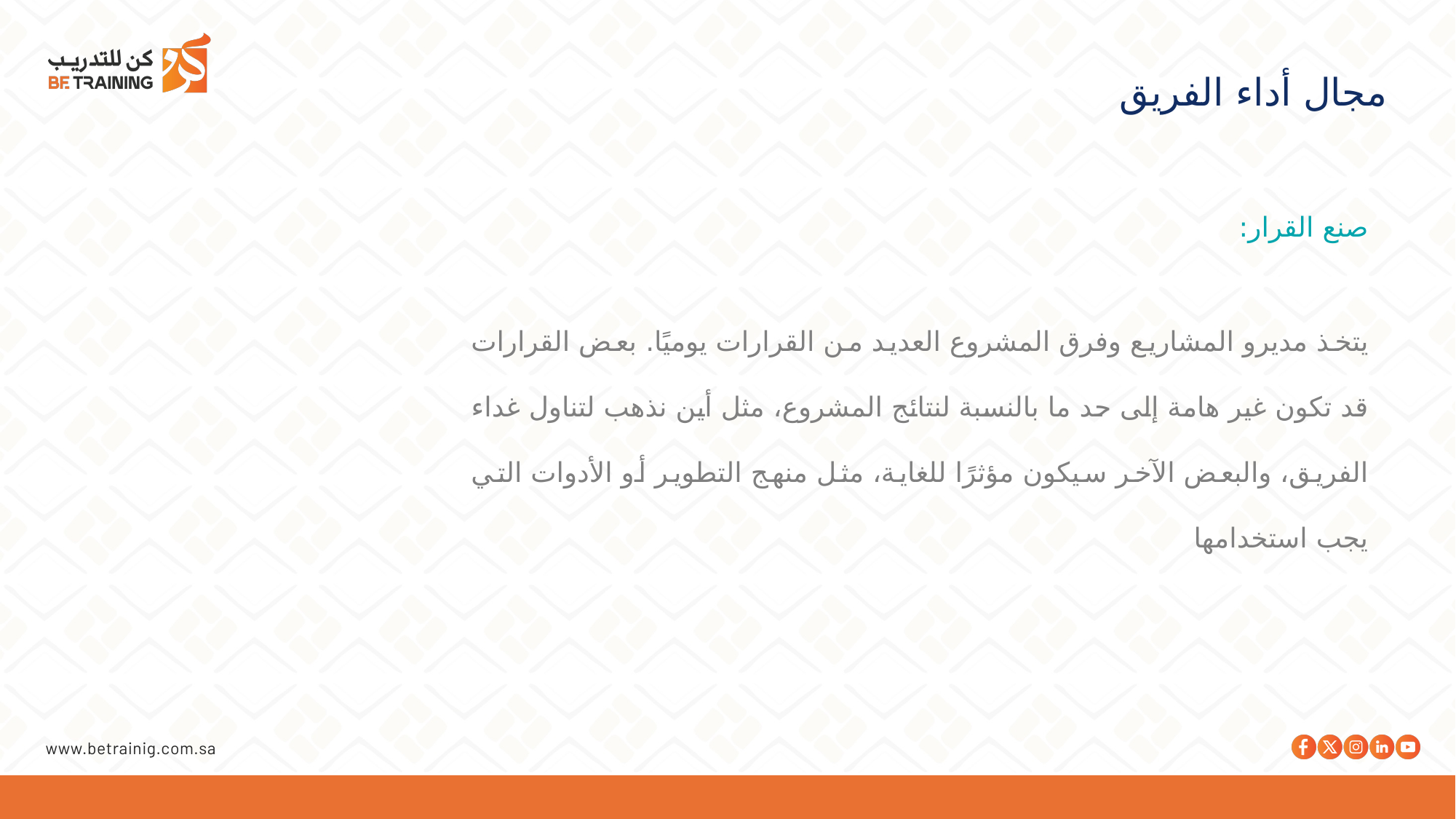

مجال أداء الفريق
صنع القرار:

يتخذ مديرو المشاريع وفرق المشروع العديد من القرارات يوميًا. بعض القرارات قد تكون غير هامة إلى حد ما بالنسبة لنتائج المشروع، مثل أين نذهب لتناول غداء الفريق، والبعض الآخر سيكون مؤثرًا للغاية، مثل منهج التطوير أو الأدوات التي يجب استخدامها